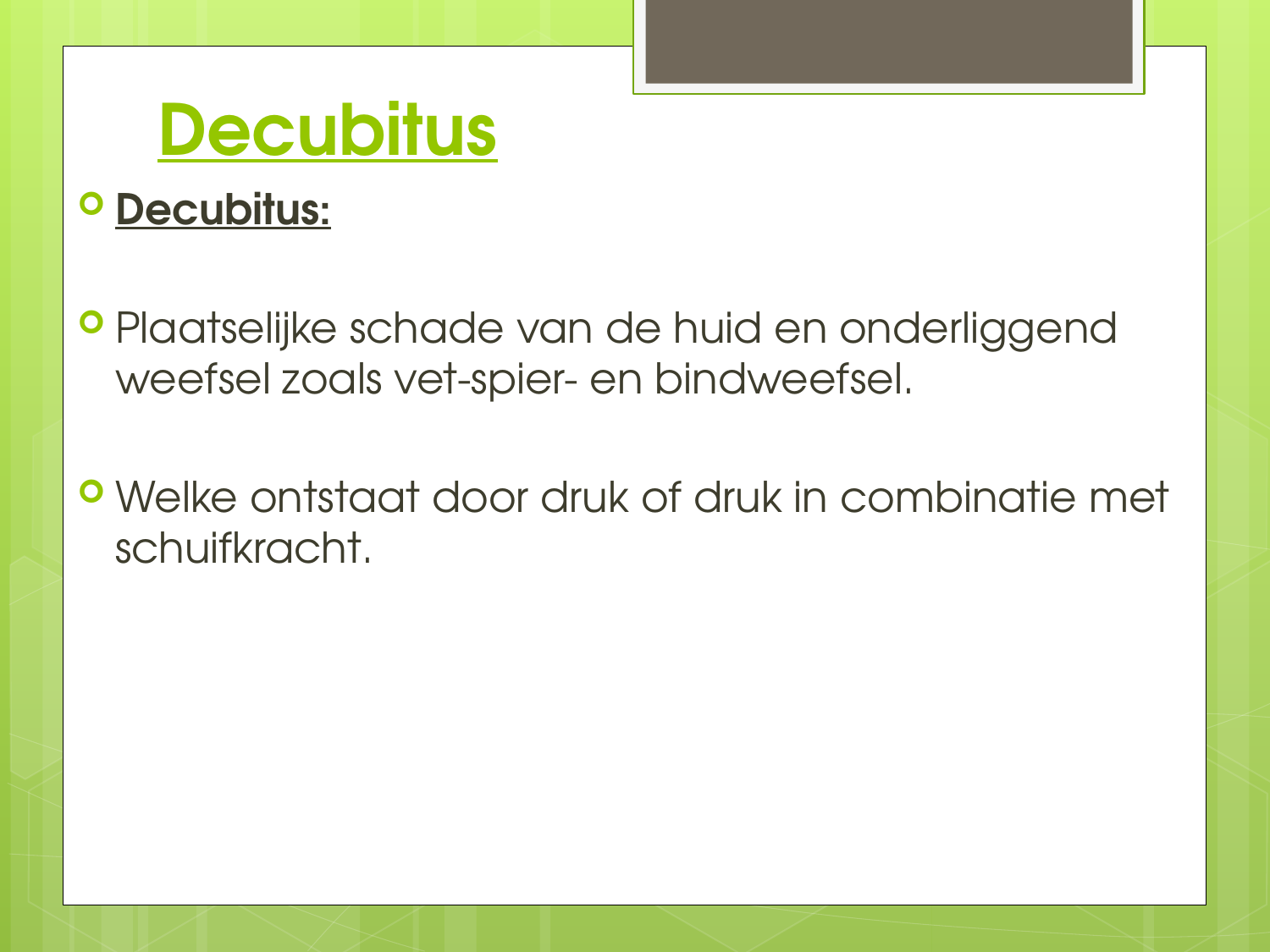

# Decubitus
Decubitus:

Plaatselijke schade van de huid en onderliggend weefsel zoals vet-spier- en bindweefsel.

Welke ontstaat door druk of druk in combinatie met schuifkracht.